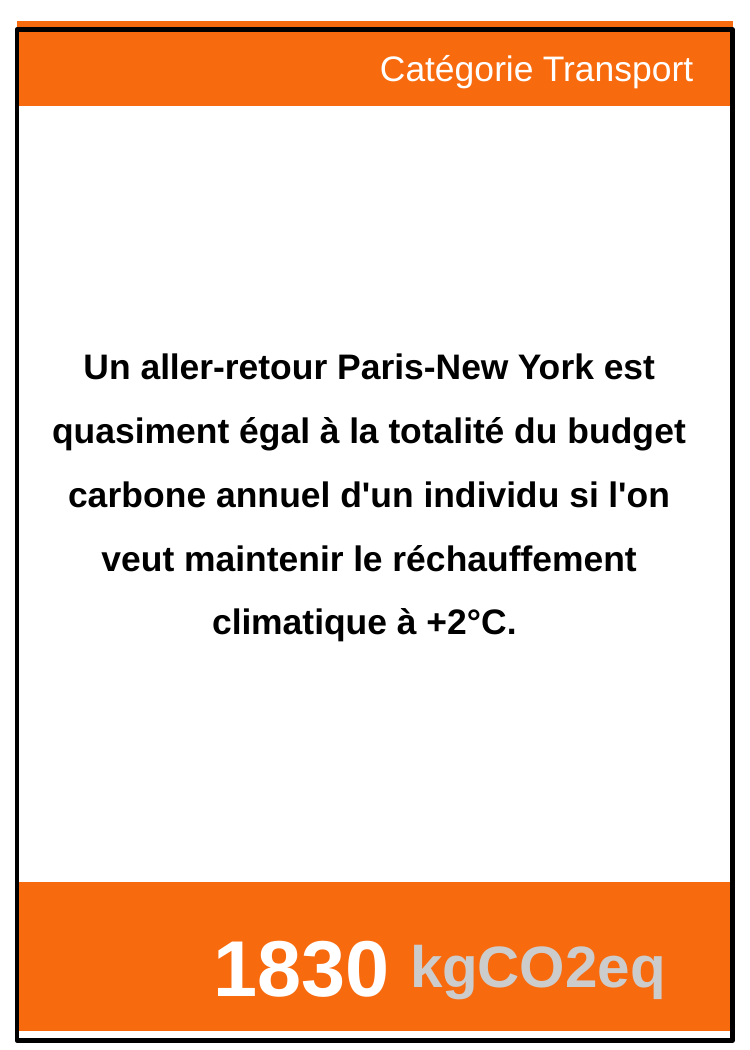

Catégorie Transport

Un aller-retour Paris-New York est quasiment égal à la totalité du budget carbone annuel d'un individu si l'on veut maintenir le réchauffement climatique à +2°C.

1830
kgCO2eq